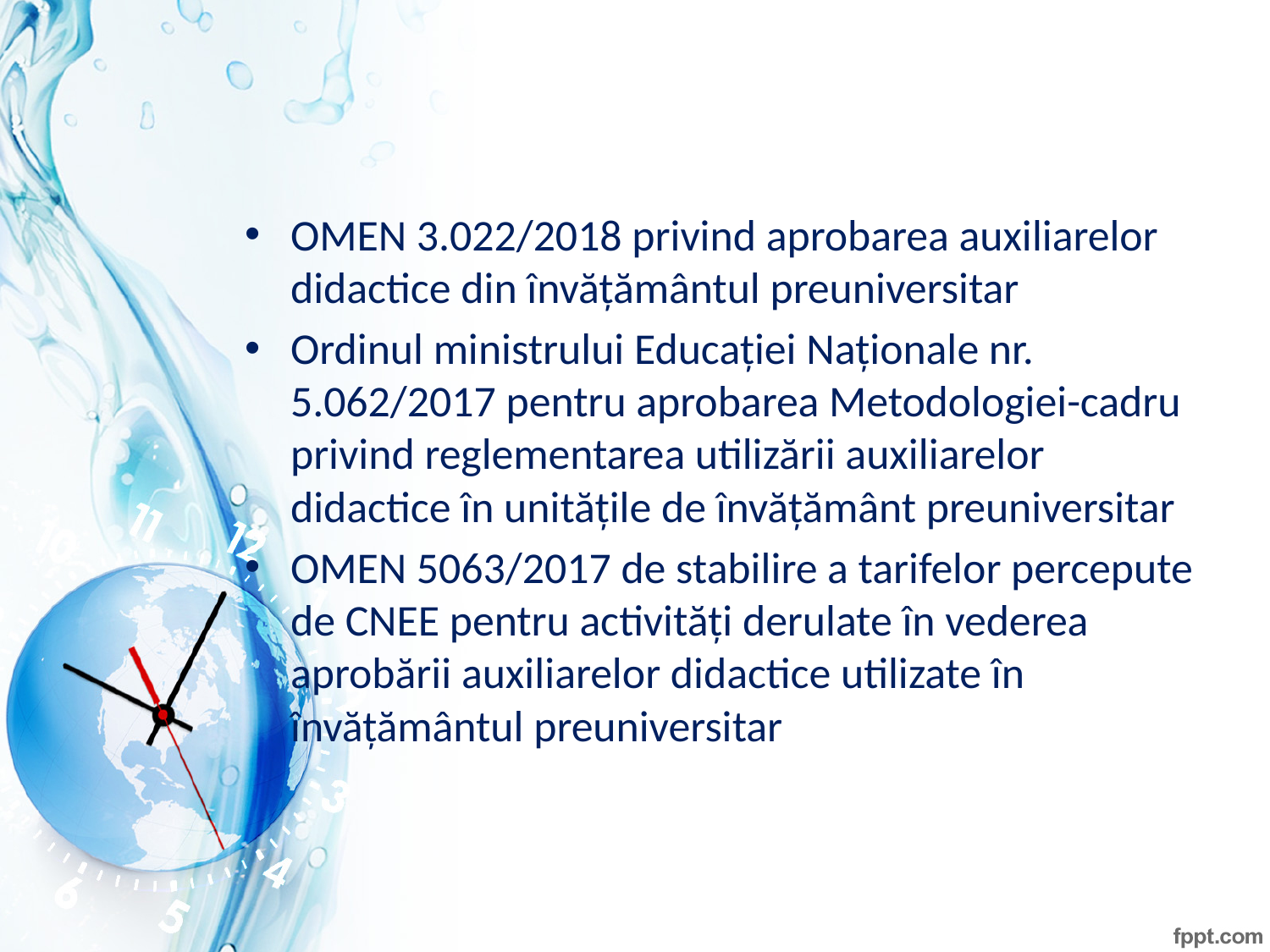

#
OMEN 3.022/2018 privind aprobarea auxiliarelor didactice din învățământul preuniversitar
Ordinul ministrului Educației Naționale nr. 5.062/2017 pentru aprobarea Metodologiei-cadru privind reglementarea utilizării auxiliarelor didactice în unitățile de învățământ preuniversitar
OMEN 5063/2017 de stabilire a tarifelor percepute de CNEE pentru activități derulate în vederea aprobării auxiliarelor didactice utilizate în învățământul preuniversitar